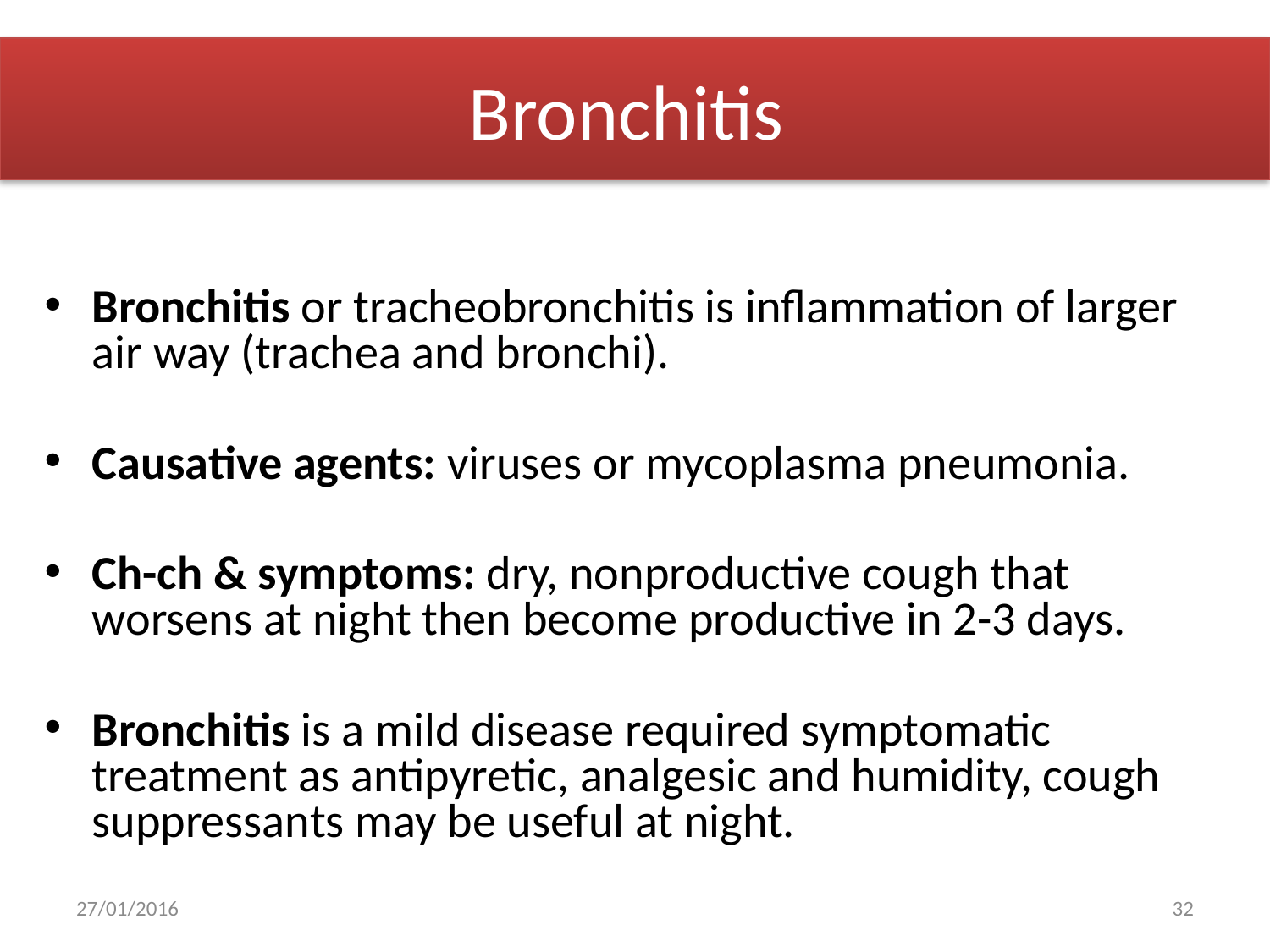

# Bronchitis
Bronchitis or tracheobronchitis is inflammation of larger air way (trachea and bronchi).

Causative agents: viruses or mycoplasma pneumonia.

Ch-ch & symptoms: dry, nonproductive cough that  worsens at night then become productive in 2-3 days.

Bronchitis is a mild disease required symptomatic treatment as antipyretic, analgesic and humidity, cough suppressants may be useful at night.
27/01/2016
32